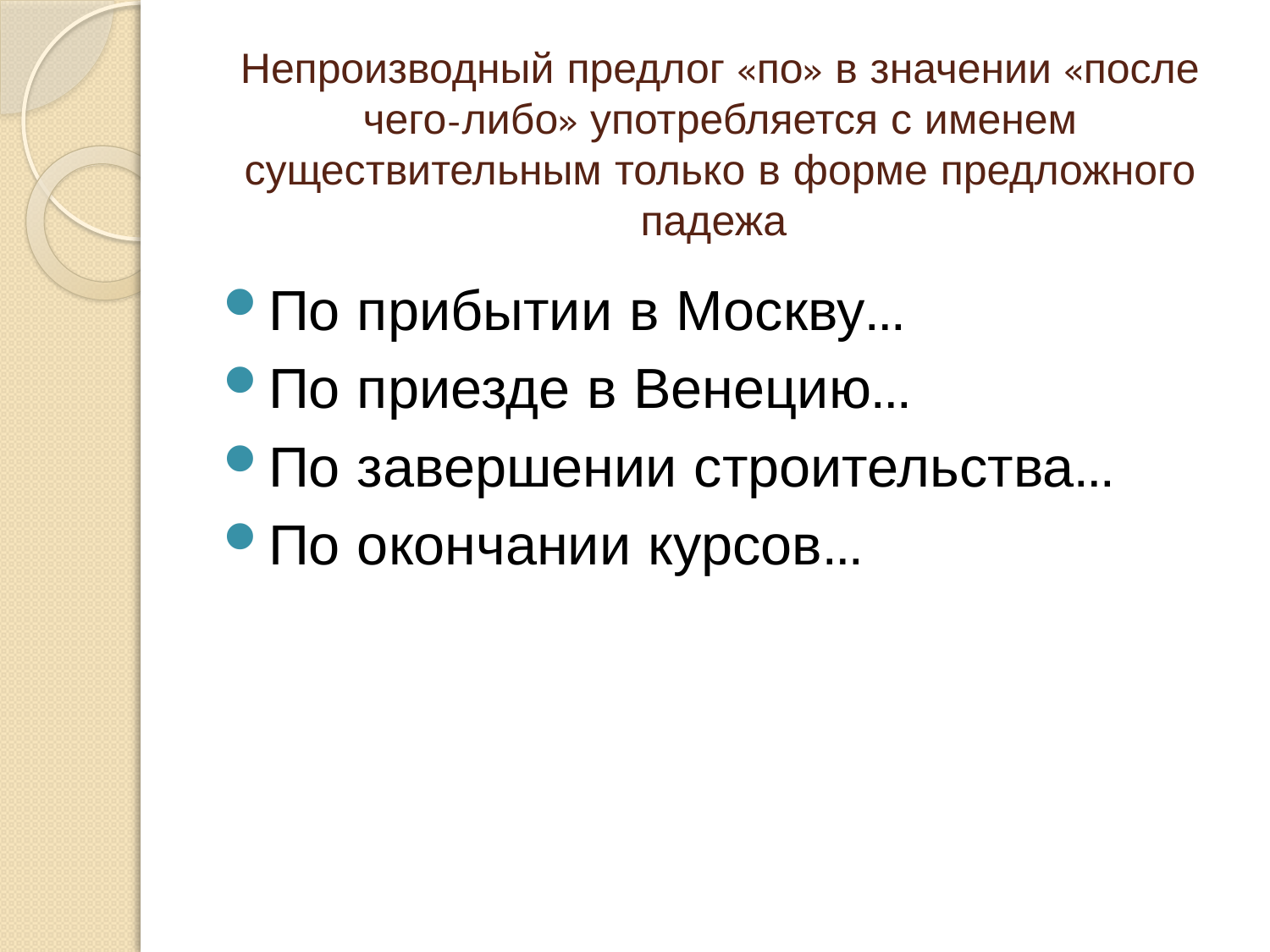

# Непроизводный предлог «по» в значении «после чего-либо» употребляется с именем существительным только в форме предложного падежа
По прибытии в Москву…
По приезде в Венецию…
По завершении строительства…
По окончании курсов…